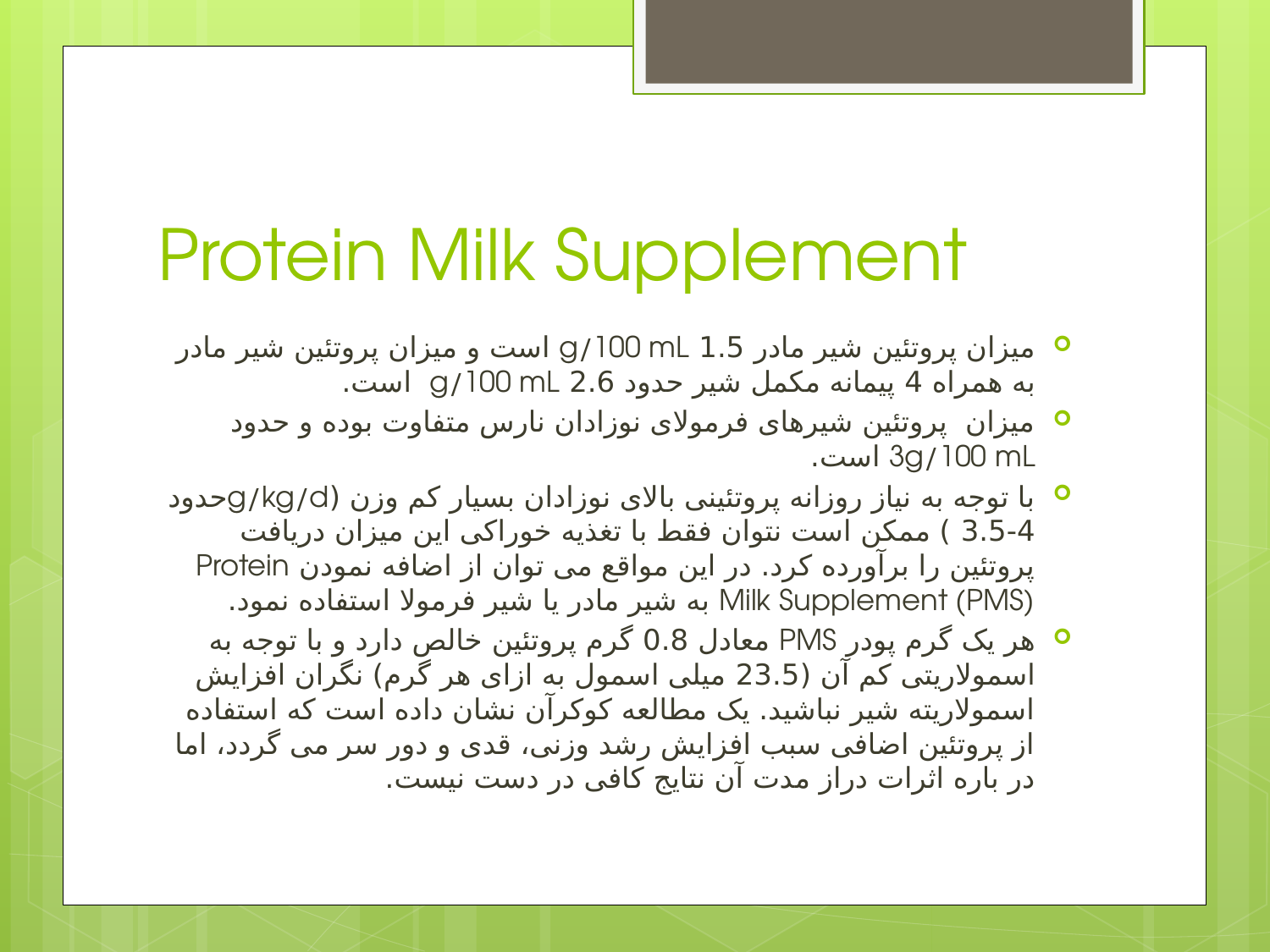

# Protein Milk Supplement
میزان پروتئین شیر مادر 1.5 g/100 mL است و میزان پروتئین شیر مادر به همراه 4 پیمانه مکمل شیر حدود 2.6 g/100 mL  است.
میزان  پروتئین شیرهای فرمولای نوزادان نارس متفاوت بوده و حدود 3g/100 mL است.
با توجه به نیاز روزانه پروتئینی بالای نوزادان بسیار کم وزن (g/kg/dحدود 4-3.5 ) ممکن است نتوان فقط با تغذیه خوراکی این میزان دریافت پروتئین را برآورده کرد. در این مواقع می توان از اضافه نمودن Protein Milk Supplement (PMS) به شیر مادر یا شیر فرمولا استفاده نمود.
هر یک گرم پودر PMS معادل 0.8 گرم پروتئین خالص دارد و با توجه به اسمولاریتی کم آن (23.5 میلی اسمول به ازای هر گرم) نگران افزایش اسمولاریته شیر نباشید. یک مطالعه کوکرآن نشان داده است که استفاده از پروتئین اضافی سبب افزایش رشد وزنی، قدی و دور سر می گردد، اما در باره اثرات دراز مدت آن نتایج کافی در دست نیست.